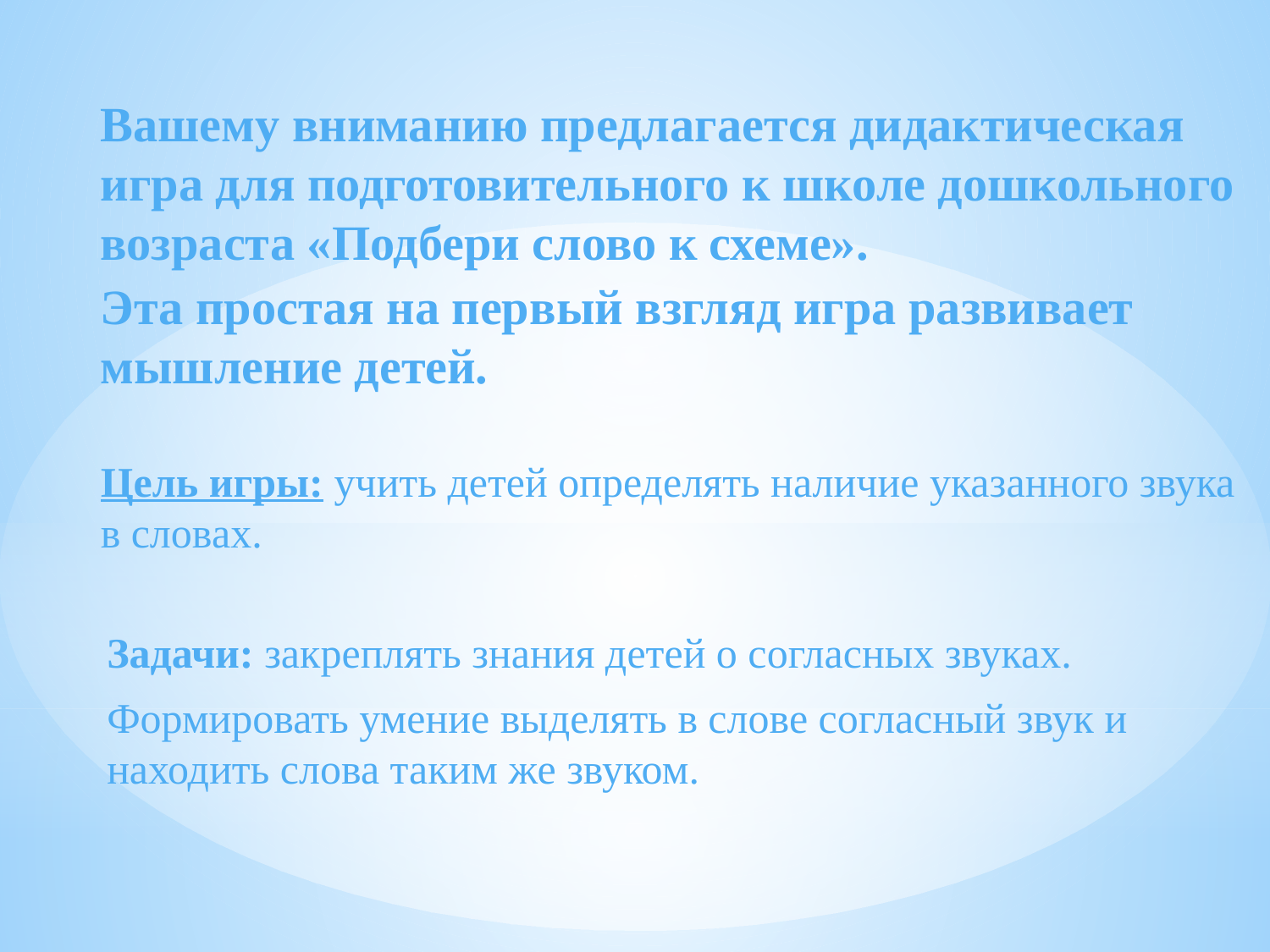

Вашему вниманию предлагается дидактическая игра для подготовительного к школе дошкольного возраста «Подбери слово к схеме».
Эта простая на первый взгляд игра развивает мышление детей.

Цель игры: учить детей определять наличие указанного звука в словах.

Задачи: закреплять знания детей о согласных звуках.
Формировать умение выделять в слове согласный звук и находить слова таким же звуком.